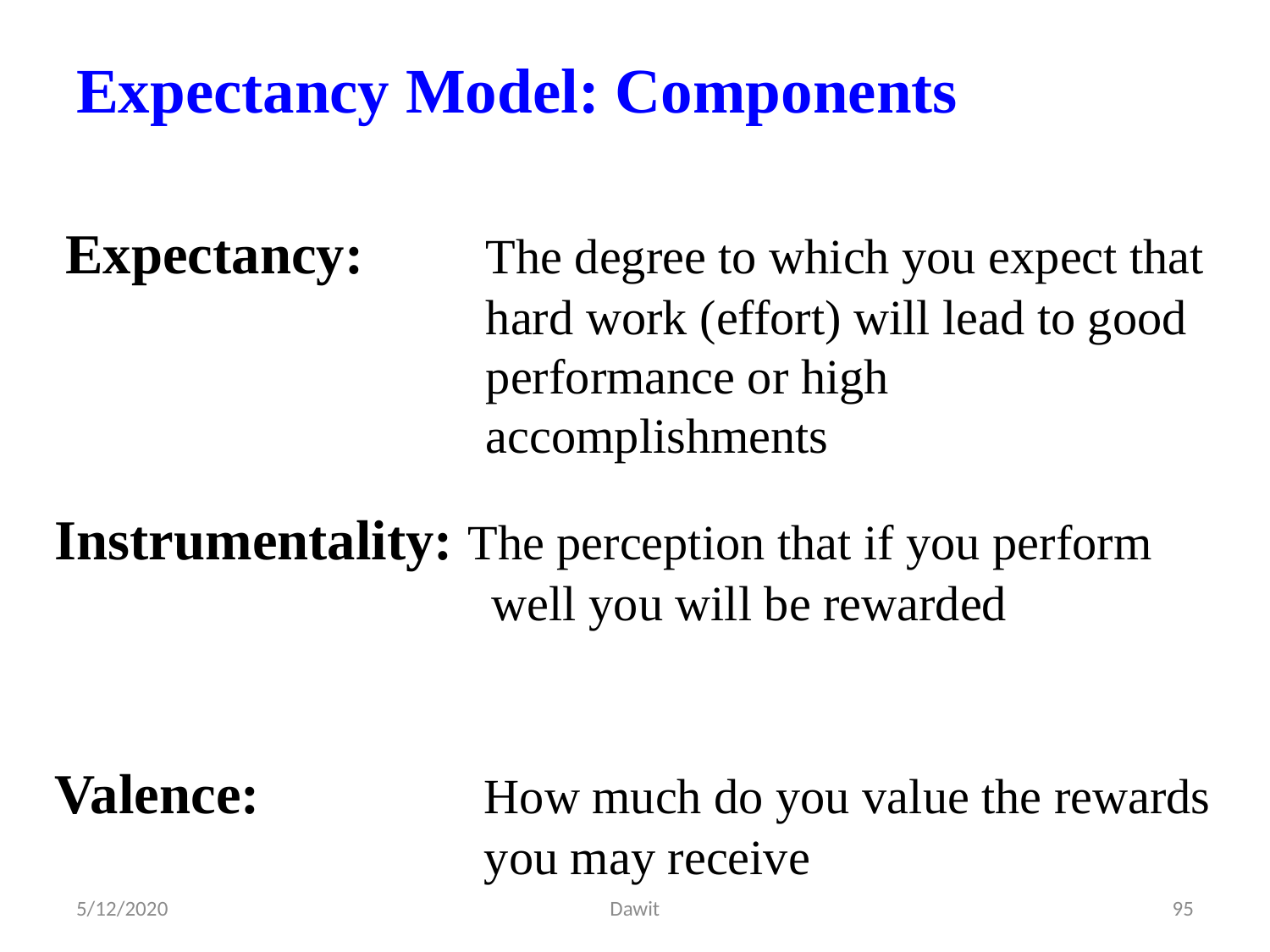

# Expectancy Model: Components
Expectancy:	The degree to which you expect that hard work (effort) will lead to good performance or high accomplishments
Instrumentality: The perception that if you perform well you will be rewarded
Valence:  	How much do you value the rewards you may receive
5/12/2020
Dawit
95